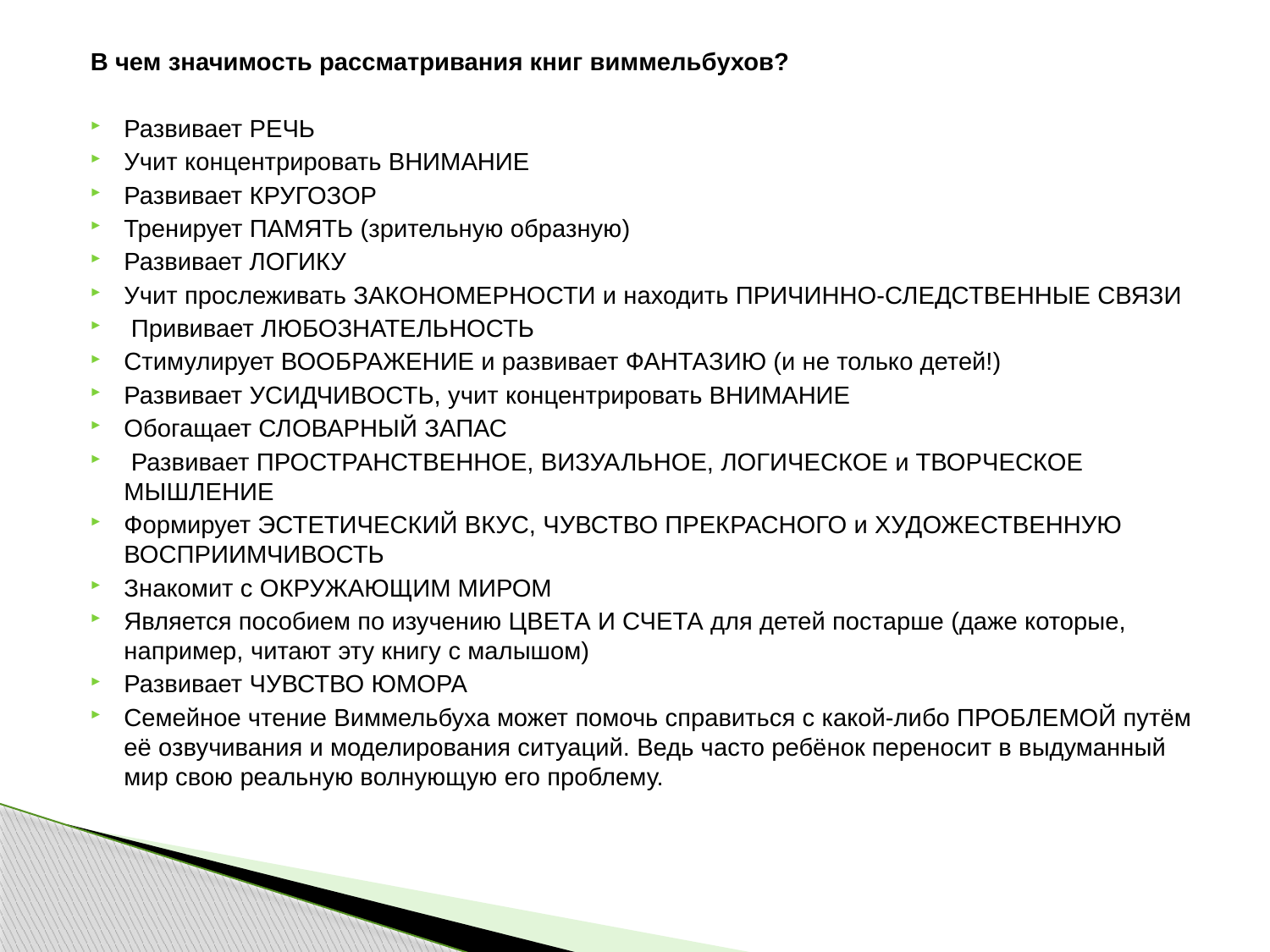

#
В чем значимость рассматривания книг виммельбухов?

Развивает РЕЧЬ
Учит концентрировать ВНИМАНИЕ
Развивает КРУГОЗОР
Тренирует ПАМЯТЬ (зрительную образную)
Развивает ЛОГИКУ
Учит прослеживать ЗАКОНОМЕРНОСТИ и находить ПРИЧИННО-СЛЕДСТВЕННЫЕ СВЯЗИ
 Прививает ЛЮБОЗНАТЕЛЬНОСТЬ
Стимулирует ВООБРАЖЕНИЕ и развивает ФАНТАЗИЮ (и не только детей!)
Развивает УСИДЧИВОСТЬ, учит концентрировать ВНИМАНИЕ
Обогащает СЛОВАРНЫЙ ЗАПАС
 Развивает ПРОСТРАНСТВЕННОЕ, ВИЗУАЛЬНОЕ, ЛОГИЧЕСКОЕ и ТВОРЧЕСКОЕ МЫШЛЕНИЕ
Формирует ЭСТЕТИЧЕСКИЙ ВКУС, ЧУВСТВО ПРЕКРАСНОГО и ХУДОЖЕСТВЕННУЮ ВОСПРИИМЧИВОСТЬ
Знакомит с ОКРУЖАЮЩИМ МИРОМ
Является пособием по изучению ЦВЕТА И СЧЕТА для детей постарше (даже которые, например, читают эту книгу с малышом)
Развивает ЧУВСТВО ЮМОРА
Семейное чтение Виммельбуха может помочь справиться с какой-либо ПРОБЛЕМОЙ путём её озвучивания и моделирования ситуаций. Ведь часто ребёнок переносит в выдуманный мир свою реальную волнующую его проблему.